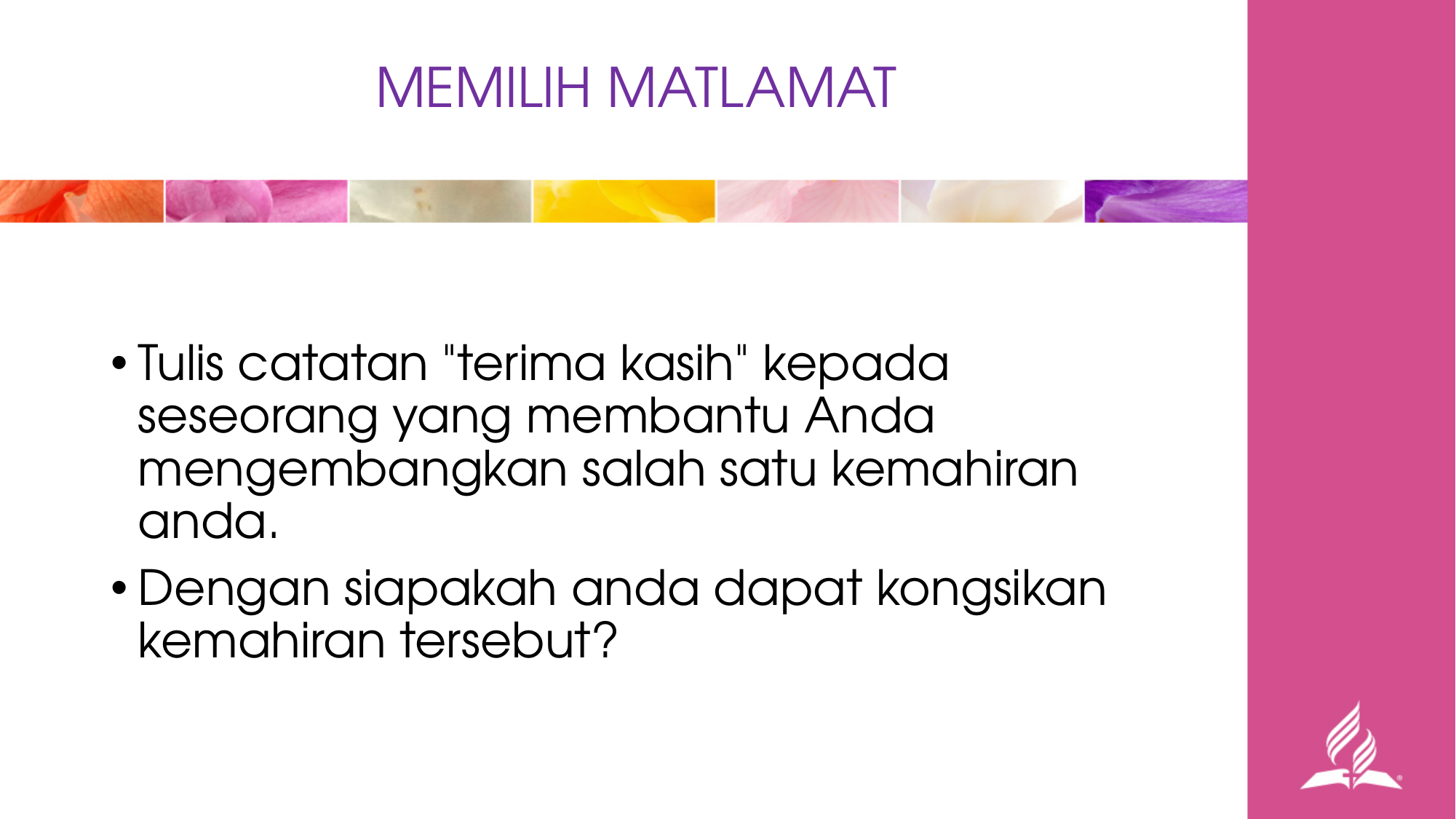

MEMILIH MATLAMAT
Tulis catatan "terima kasih" kepada seseorang yang membantu Anda mengembangkan salah satu kemahiran anda.
Dengan siapakah anda dapat kongsikan kemahiran tersebut?